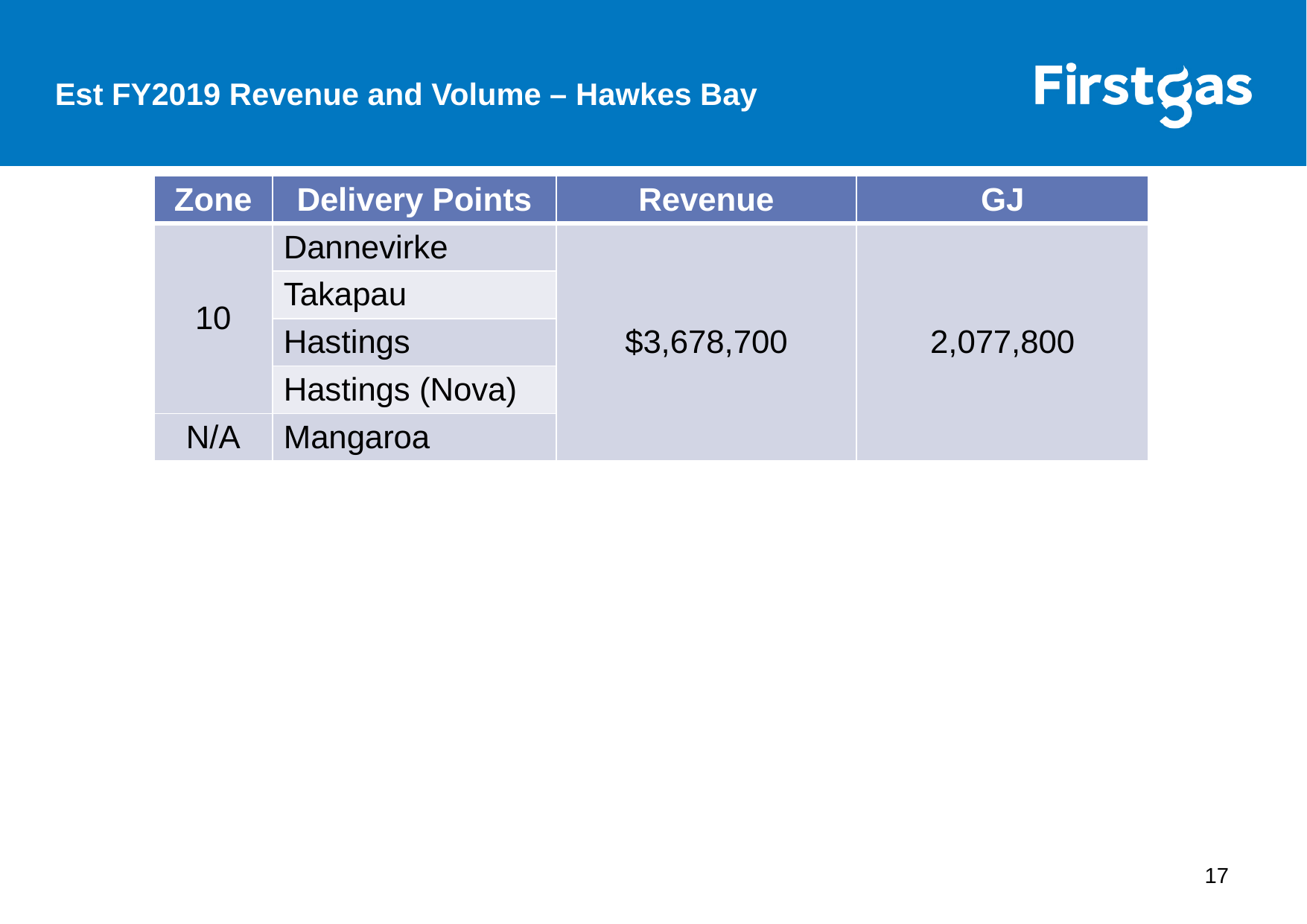

Est FY2019 Revenue and Volume – Hawkes Bay
| Zone | Delivery Points | Revenue | GJ |
| --- | --- | --- | --- |
| 10 | Dannevirke | $3,678,700 | 2,077,800 |
|  | Takapau |  |  |
|  | Hastings |  |  |
|  | Hastings (Nova) |  |  |
| N/A | Mangaroa |  |  |
17